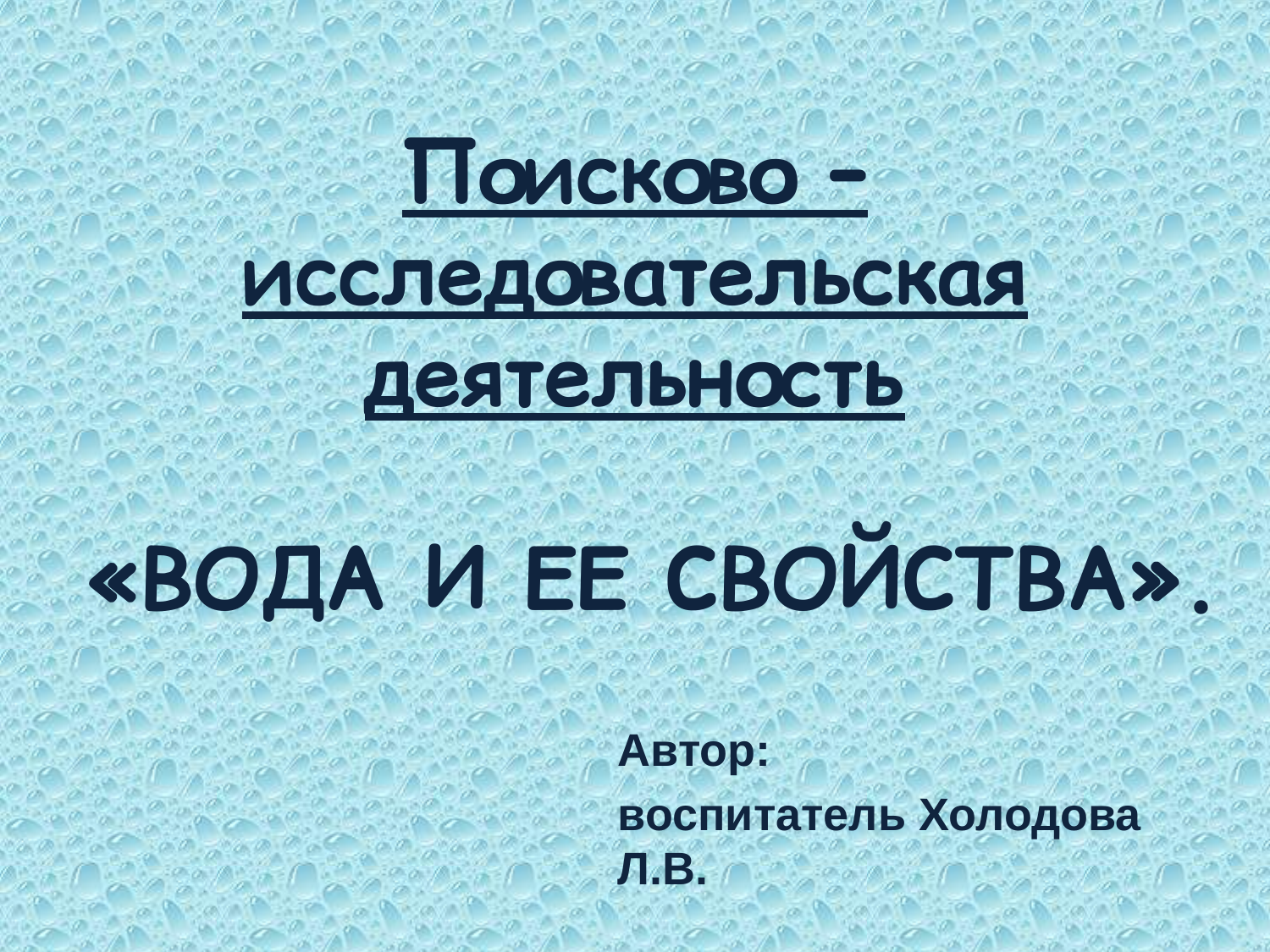

# Поисково –исследовательская деятельность «ВОДА И ЕЕ СВОЙСТВА».
Автор:
воспитатель Холодова Л.В.